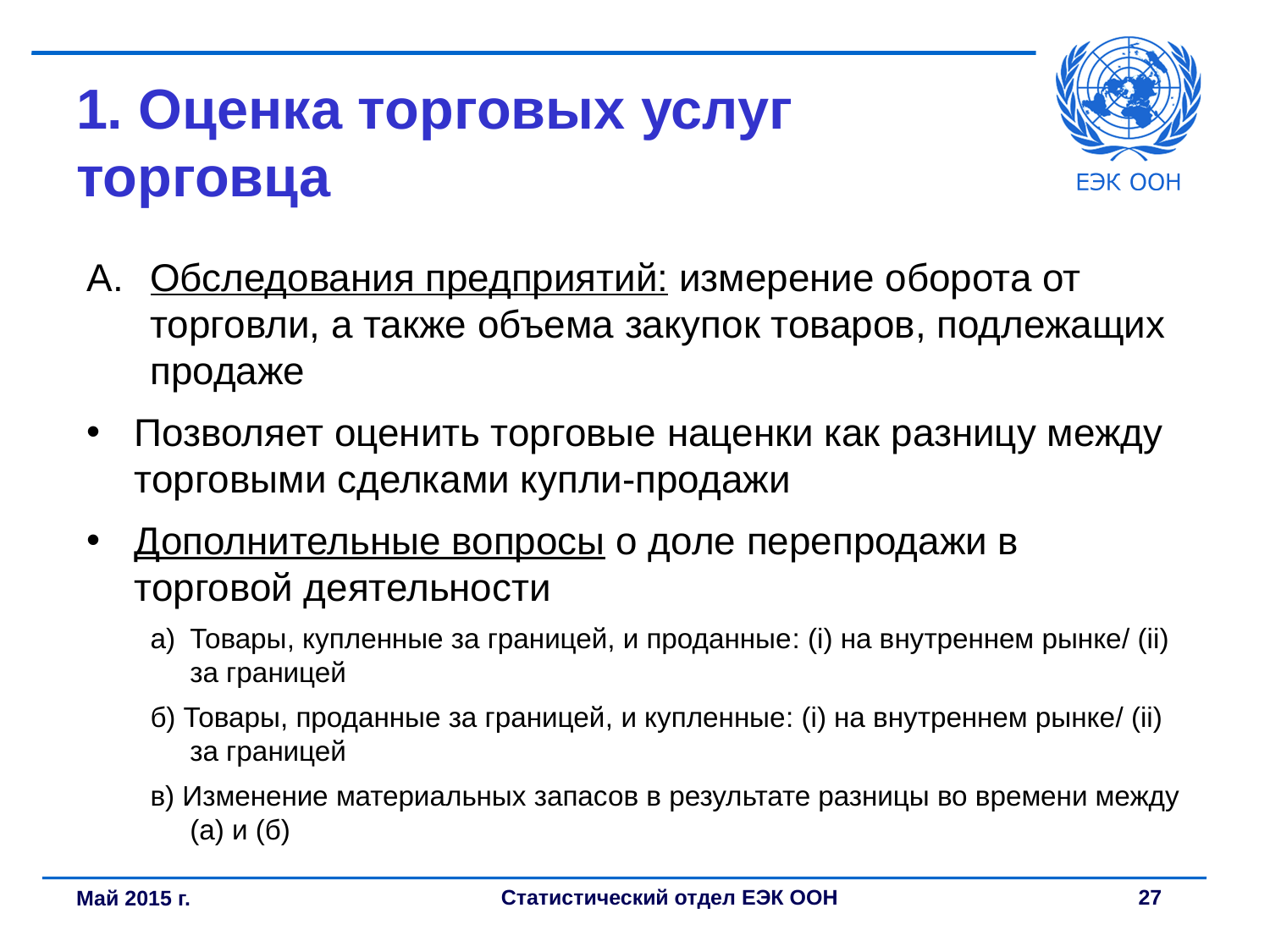

# 1. Оценка торговых услуг торговца
Обследования предприятий: измерение оборота от торговли, а также объема закупок товаров, подлежащих продаже
Позволяет оценить торговые наценки как разницу между торговыми сделками купли-продажи
Дополнительные вопросы о доле перепродажи в торговой деятельности
Товары, купленные за границей, и проданные: (i) на внутреннем рынке/ (ii) за границей
б) Товары, проданные за границей, и купленные: (i) на внутреннем рынке/ (ii) за границей
в) Изменение материальных запасов в результате разницы во времени между (a) и (б)

Май 2015 г.